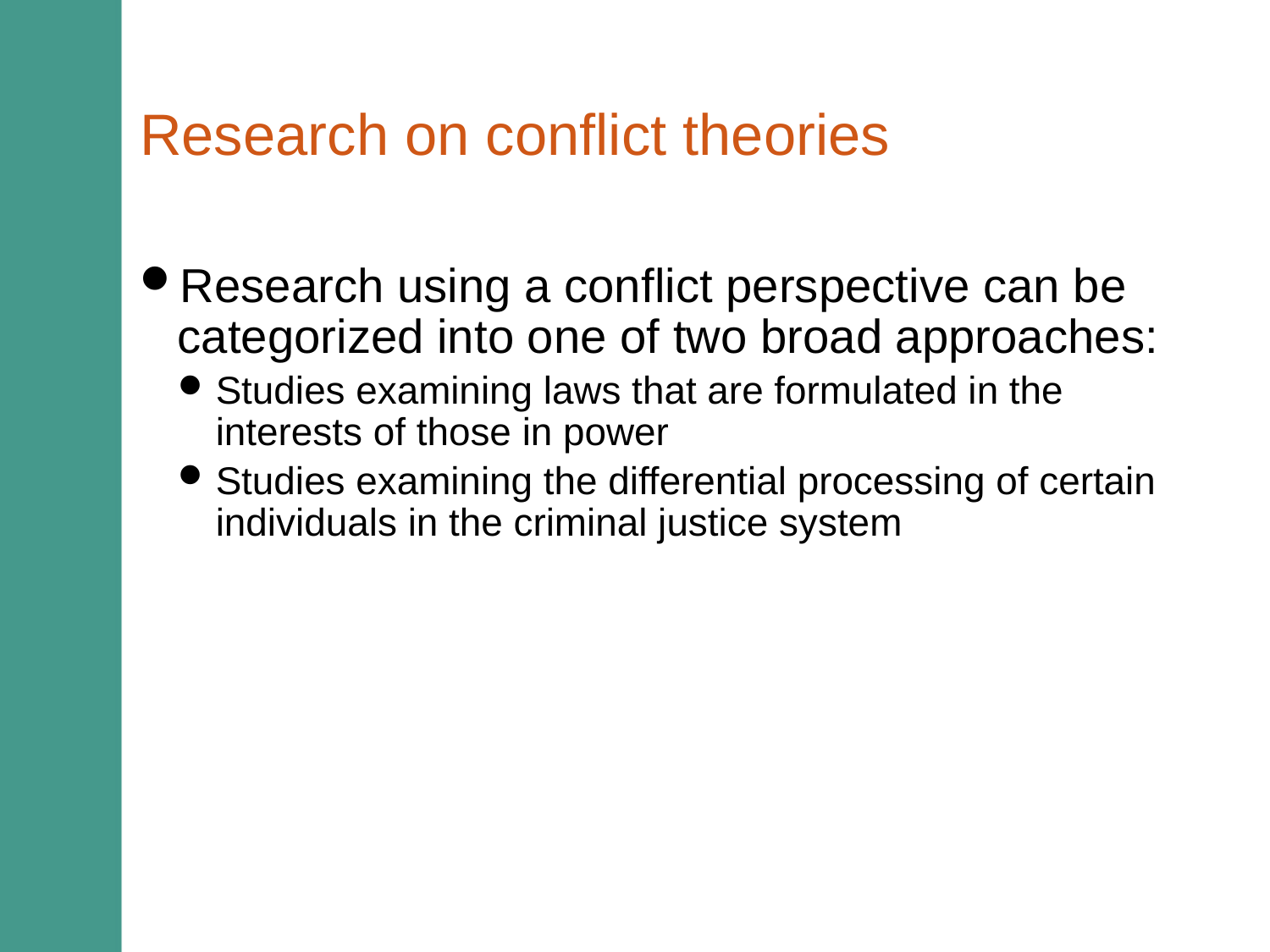

# Research on conflict theories
Research using a conflict perspective can be categorized into one of two broad approaches:
Studies examining laws that are formulated in the interests of those in power
Studies examining the differential processing of certain individuals in the criminal justice system